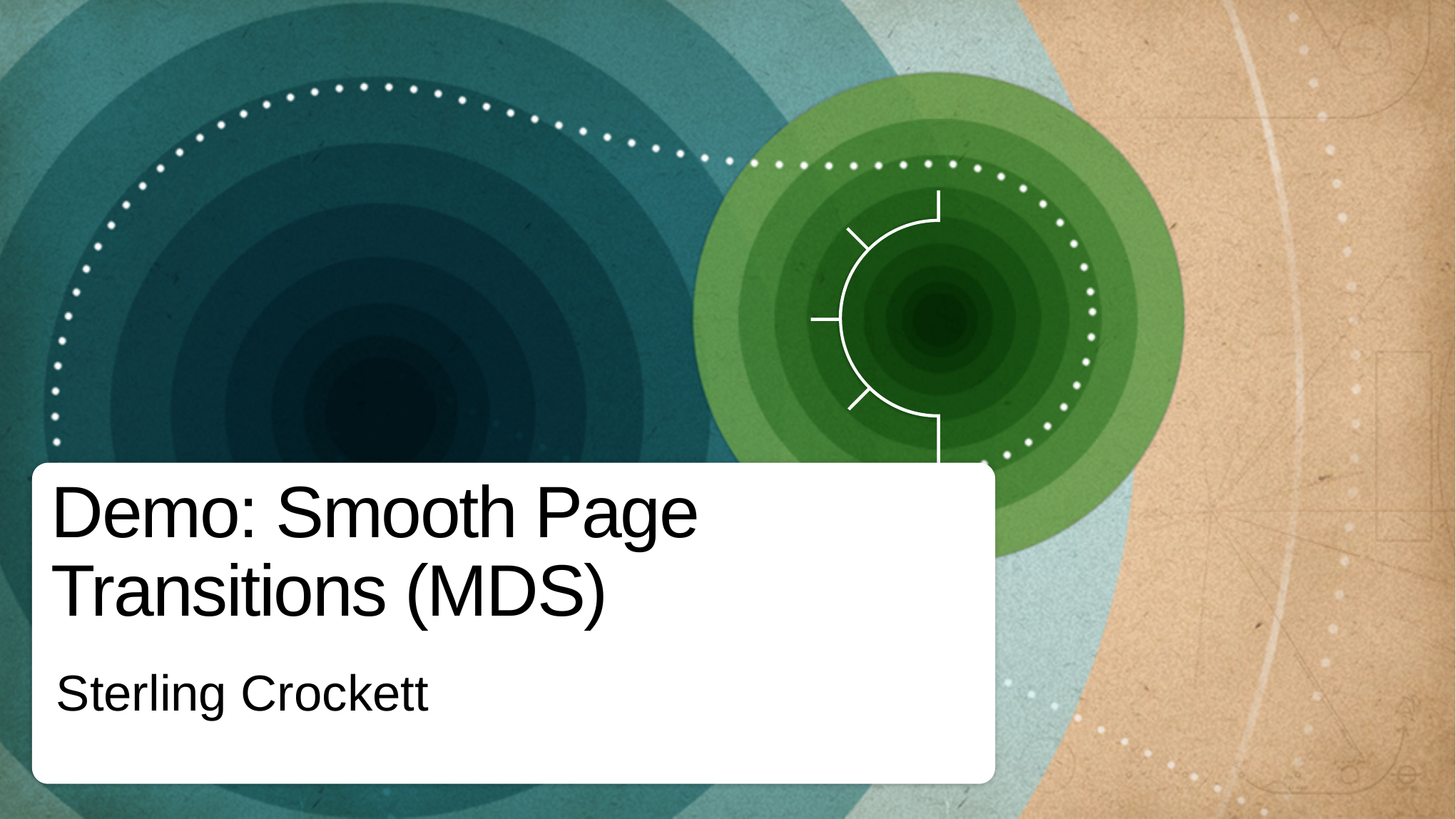

# Demo: Smooth Page Transitions (MDS)

Sterling Crockett